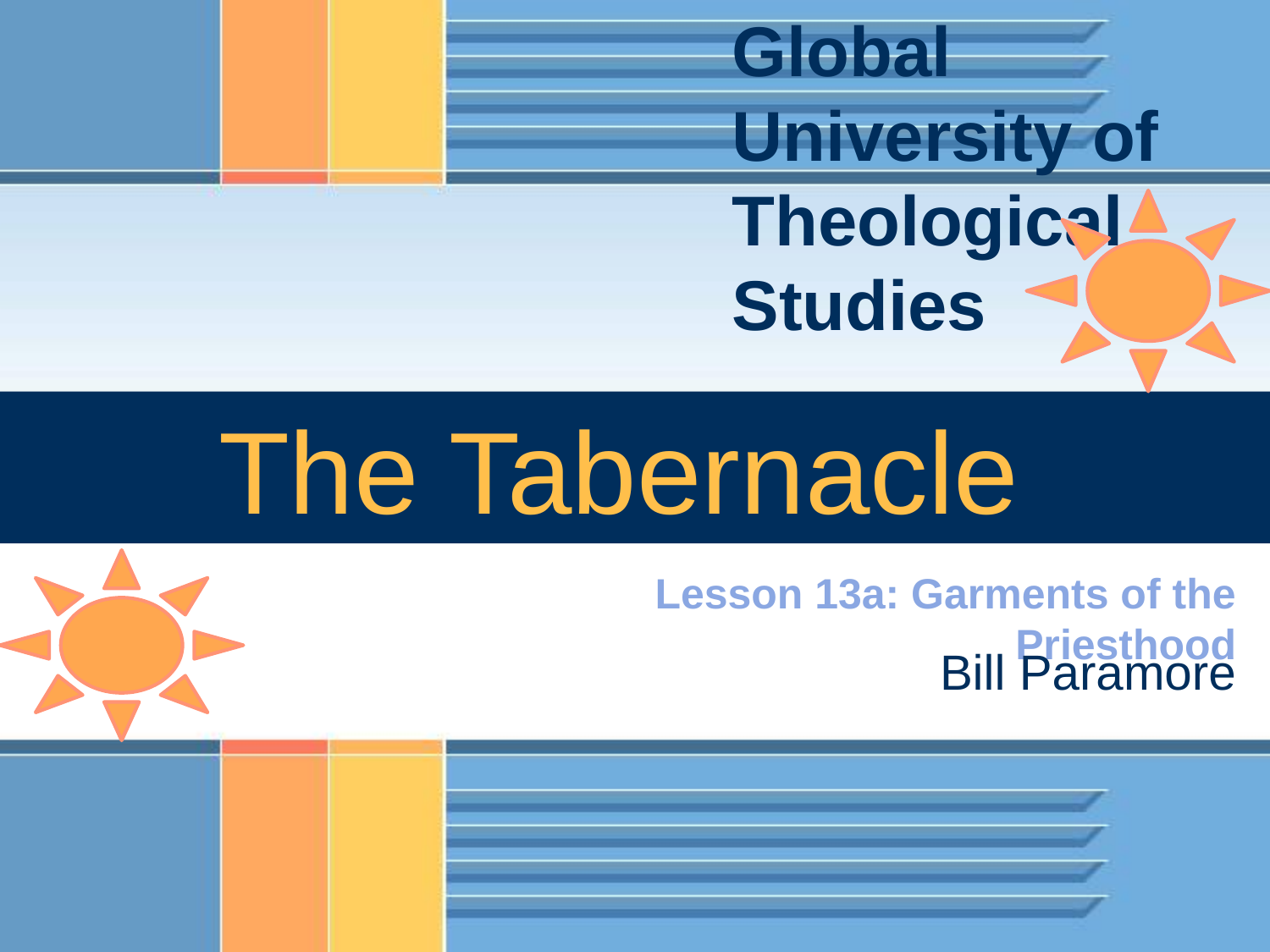

Global University of Theological Studies

The Tabernacle

Lesson 13a: Garments of the Priesthood
Bill Paramore